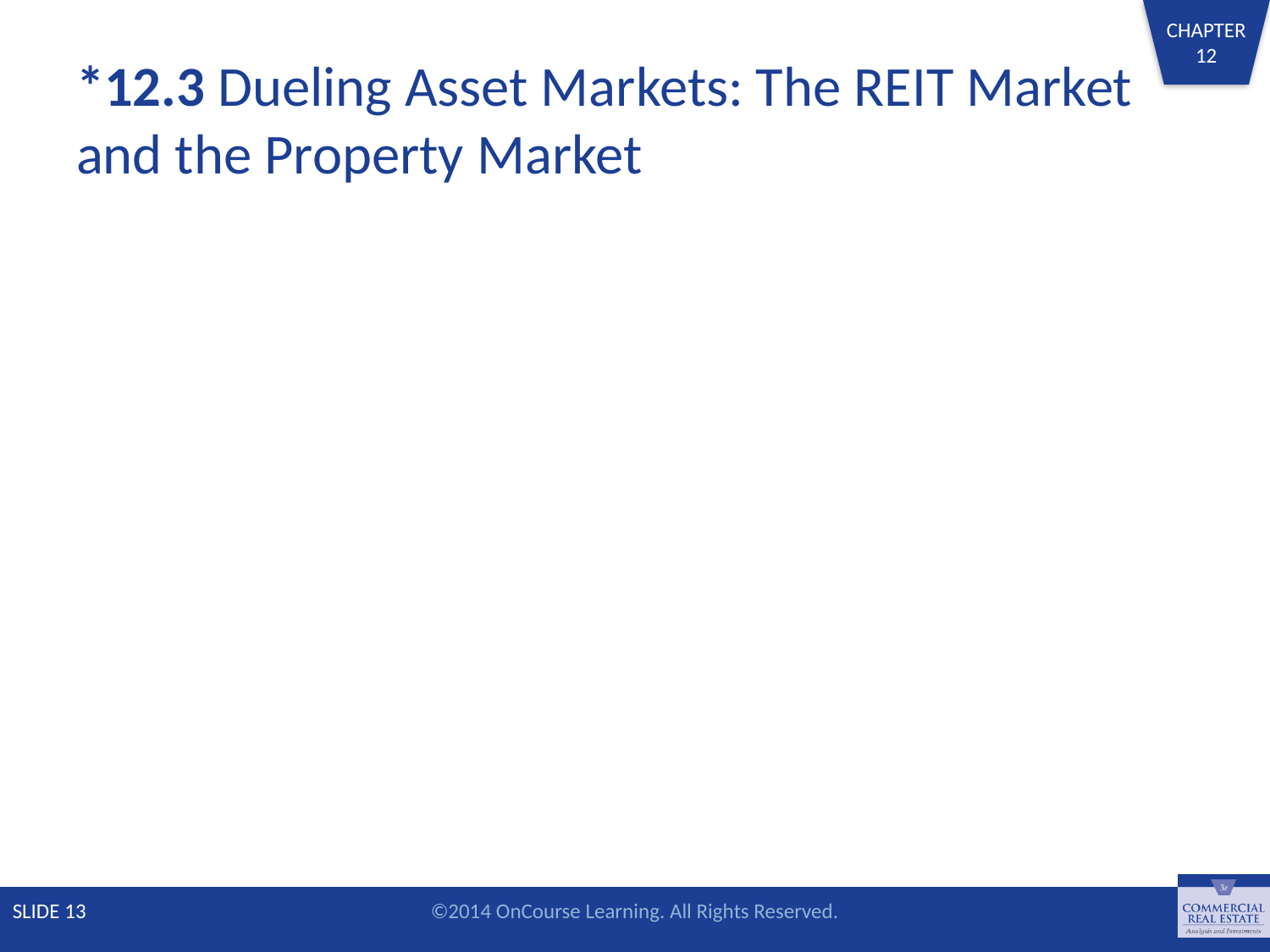

# *12.3 Dueling Asset Markets: The REIT Market and the Property Market

SLIDE 13